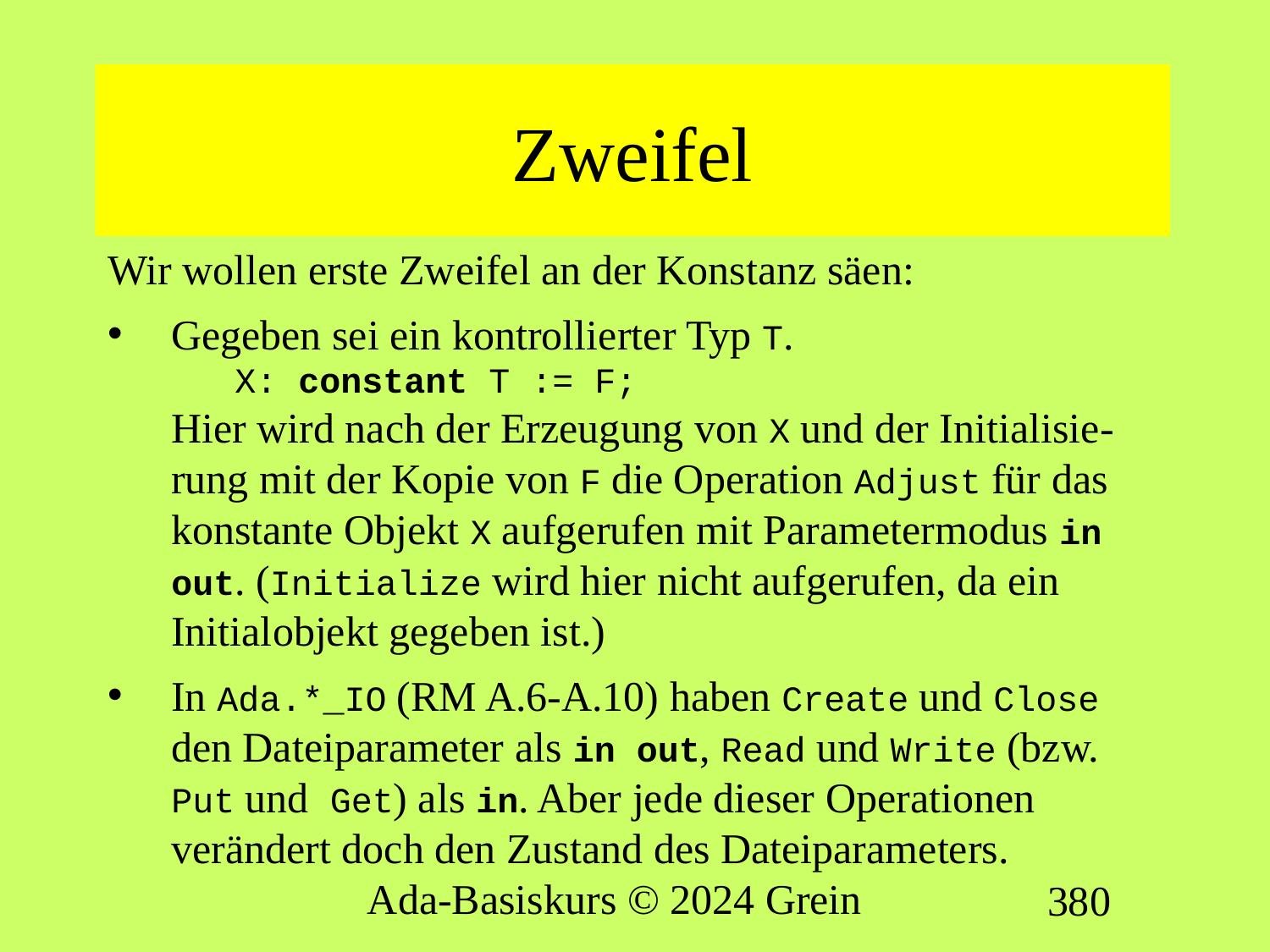

# Zweifel
Wir wollen erste Zweifel an der Konstanz säen:
Gegeben sei ein kontrollierter Typ T.
   X: constant T := F;
Hier wird nach der Erzeugung von X und der Initialisie-rung mit der Kopie von F die Operation Adjust für das konstante Objekt X aufgerufen mit Parametermodus in out. (Initialize wird hier nicht aufgerufen, da ein Initialobjekt gegeben ist.)
In Ada.*_IO (RM A.6-A.10) haben Create und Close den Dateiparameter als in out, Read und Write (bzw. Put und  Get) als in. Aber jede dieser Operationen verändert doch den Zustand des Dateiparameters.
Ada-Basiskurs © 2024 Grein
380